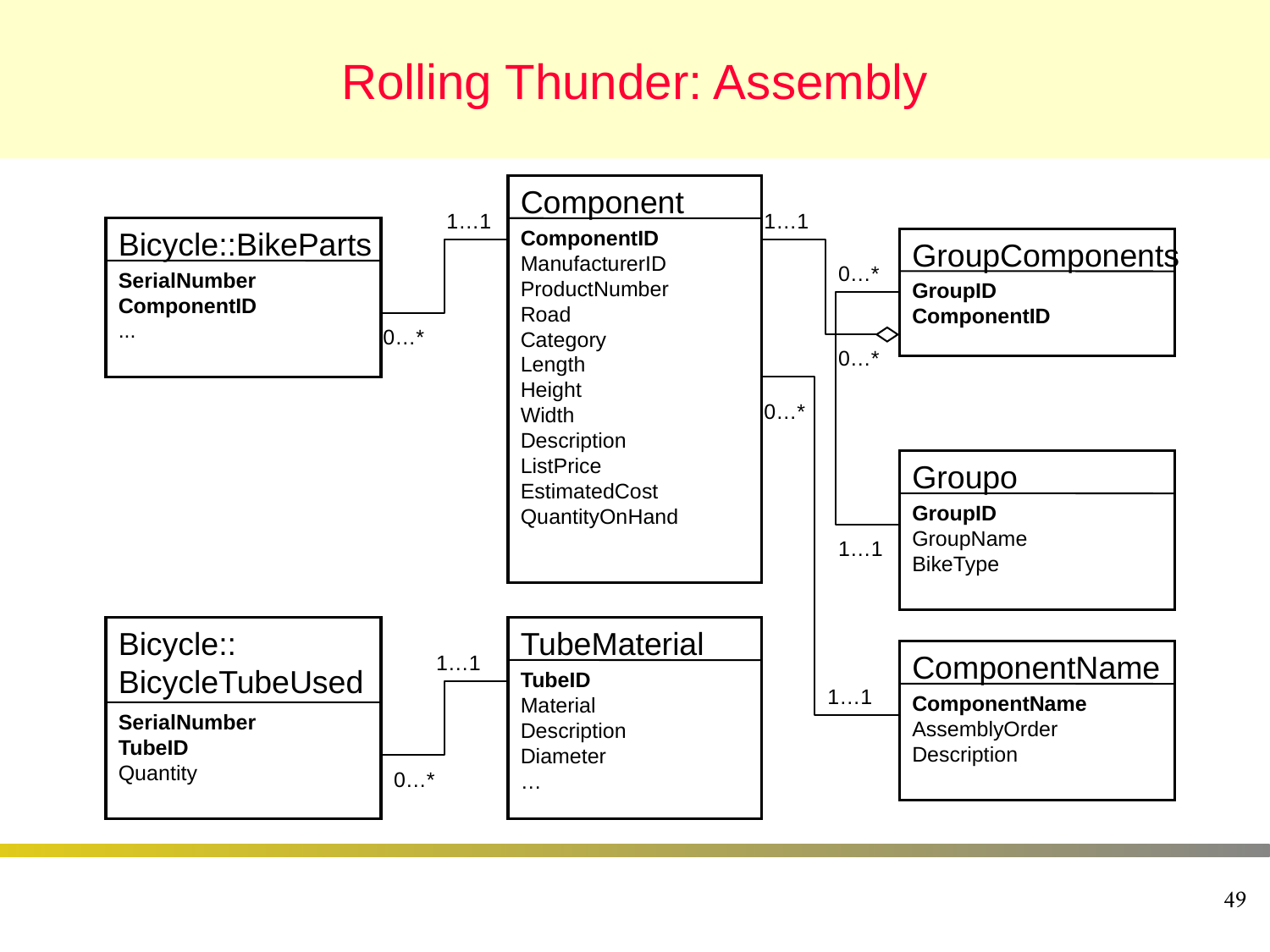

# Rolling Thunder: Assembly
Component
1…1
1…1
Bicycle::BikeParts
ComponentID
ManufacturerID
ProductNumber
Road
Category
Length
Height
Width
Description
ListPrice
EstimatedCost
QuantityOnHand

GroupComponents

0…*

SerialNumber
ComponentID
...
GroupID
ComponentID

0…*

0…*

0…*
Groupo
GroupID
GroupName
BikeType

1…1
Bicycle::
BicycleTubeUsed
TubeMaterial
ComponentName
1…1
TubeID
Material
Description
Diameter
…

1…1

ComponentName
AssemblyOrder
Description

SerialNumber
TubeID
Quantity

0…*
49